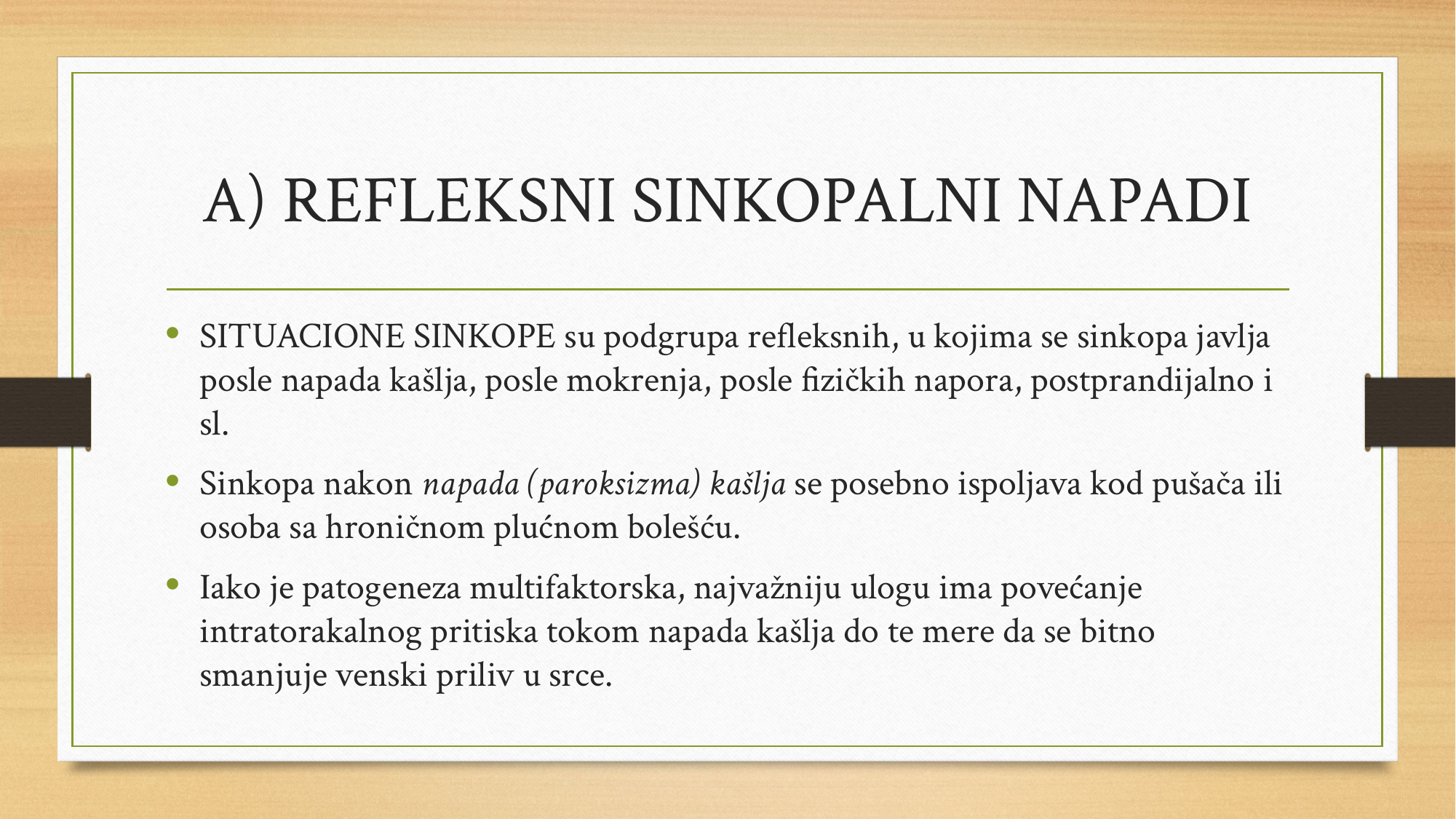

# A) REFLEKSNI SINKOPALNI NAPADI
SITUACIONE SINKOPE su podgrupa refleksnih, u kojima se sinkopa javlja posle napada kašlja, posle mokrenja, posle fizičkih napora, postprandijalno i sl.
Sinkopa nakon napada (paroksizma) kašlja se posebno ispoljava kod pušača ili osoba sa hroničnom plućnom bolešću.
Iako je patogeneza multifaktorska, najvažniju ulogu ima povećanje intratorakalnog pritiska tokom napada kašlja do te mere da se bitno smanjuje venski priliv u srce.